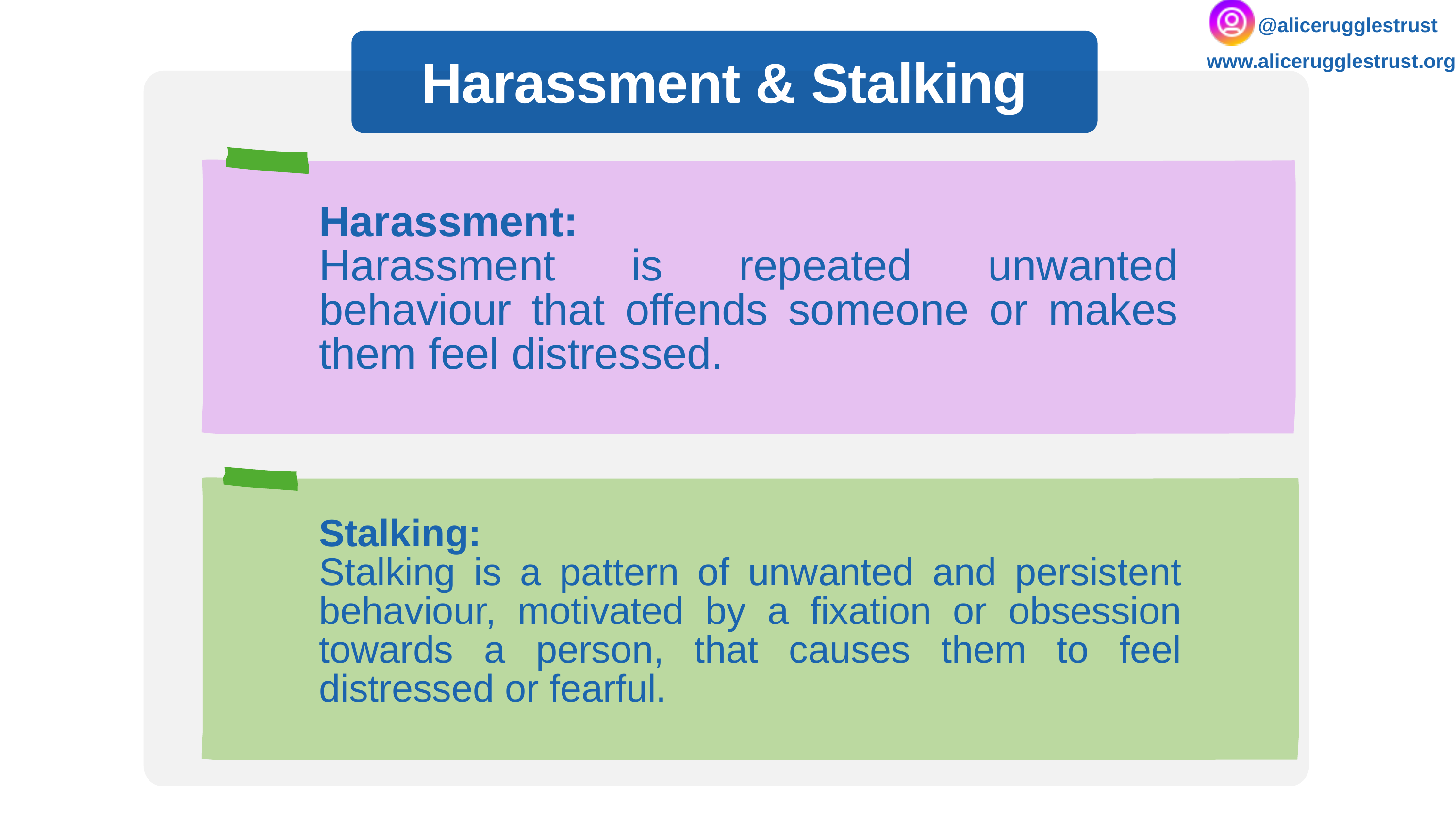

@alicerugglestrust

Harassment & Stalking
www.alicerugglestrust.org

Harassment:
Harassment is repeated unwanted behaviour that offends someone or makes them feel distressed.

Stalking:
Stalking is a pattern of unwanted and persistent behaviour, motivated by a fixation or obsession towards a person, that causes them to feel distressed or fearful.